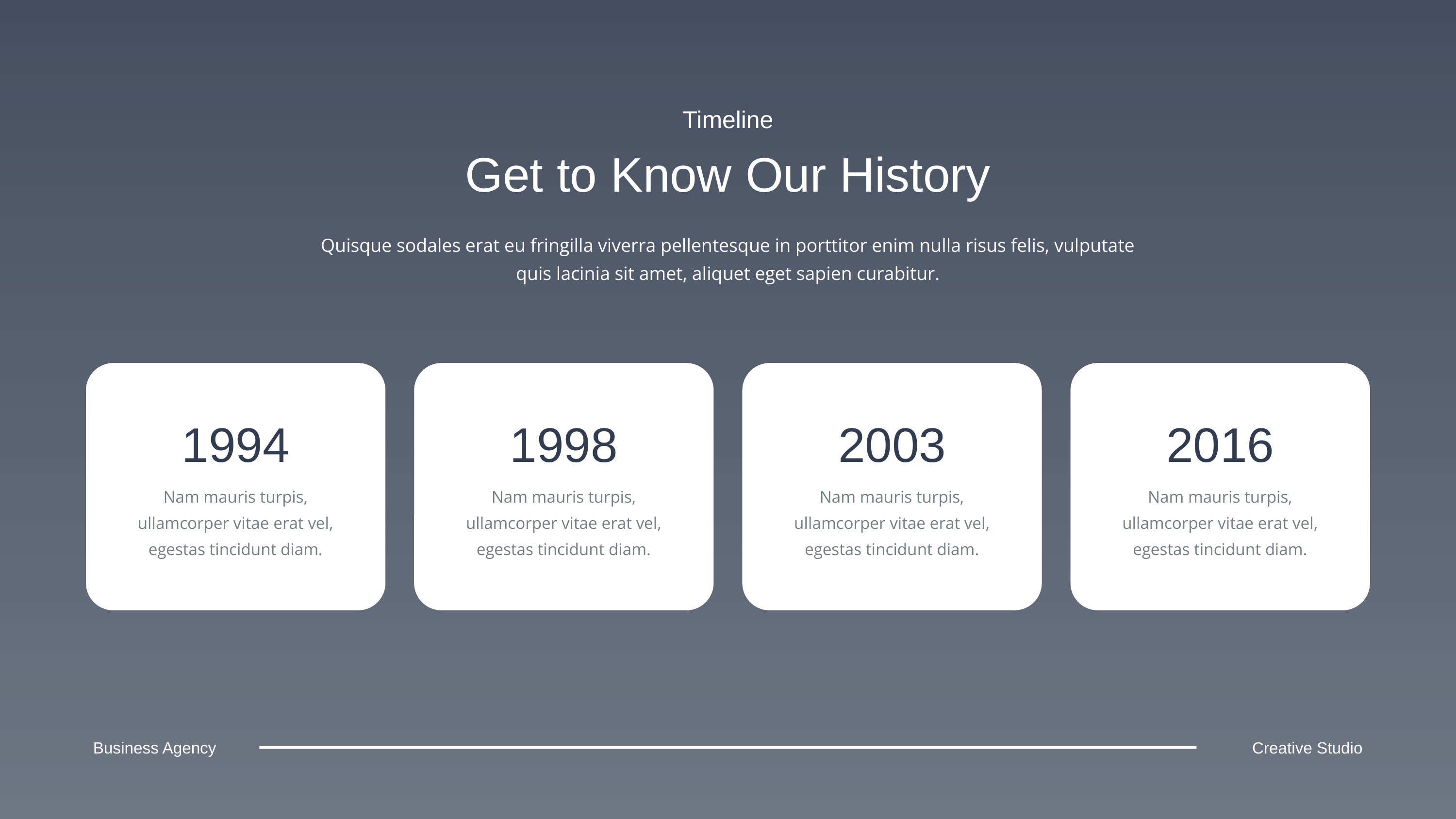

Timeline
Get to Know Our History
Quisque sodales erat eu fringilla viverra pellentesque in porttitor enim nulla risus felis, vulputate quis lacinia sit amet, aliquet eget sapien curabitur.

1994
1998
2003
2016
Nam mauris turpis, ullamcorper vitae erat vel, egestas tincidunt diam.
Nam mauris turpis, ullamcorper vitae erat vel, egestas tincidunt diam.
Nam mauris turpis, ullamcorper vitae erat vel, egestas tincidunt diam.
Nam mauris turpis, ullamcorper vitae erat vel, egestas tincidunt diam.
Business Agency
Creative Studio